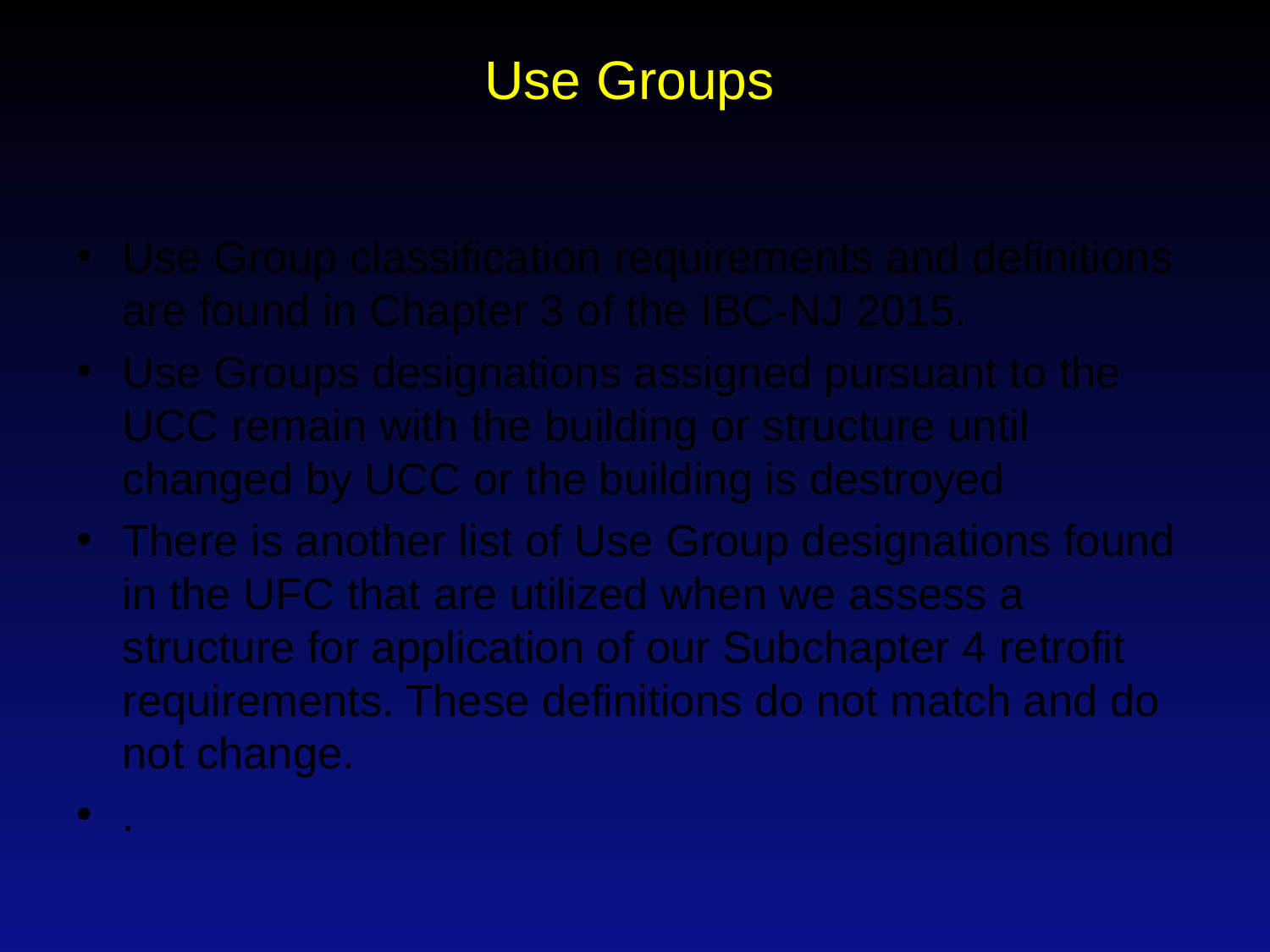

# Use Groups
Use Group classification requirements and definitions are found in Chapter 3 of the IBC-NJ 2015.
Use Groups designations assigned pursuant to the UCC remain with the building or structure until  changed by UCC or the building is destroyed
There is another list of Use Group designations found in the UFC that are utilized when we assess a structure for application of our Subchapter 4 retrofit requirements. These definitions do not match and do not change.
.